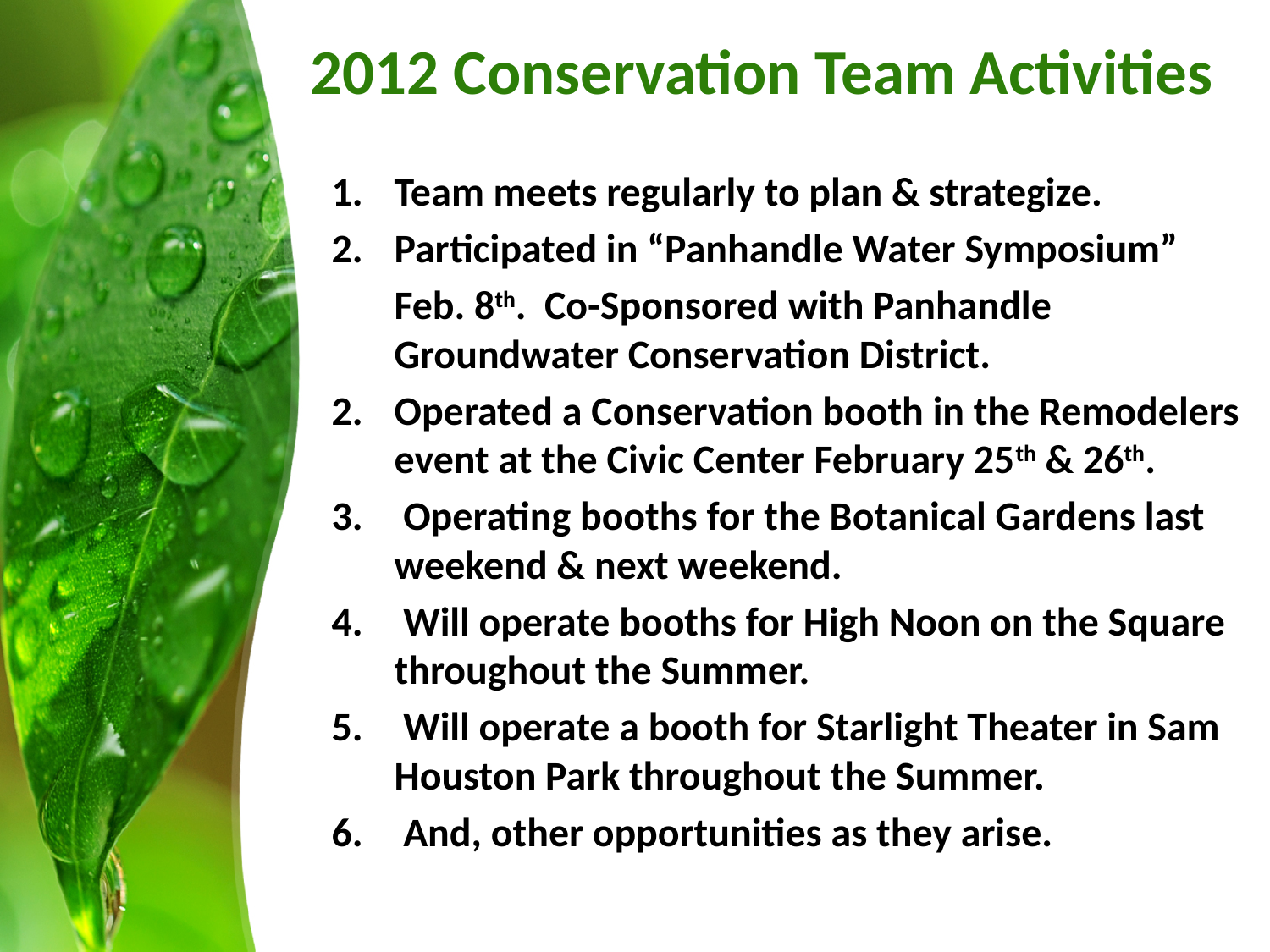

# 2012 Conservation Team Activities
Team meets regularly to plan & strategize.
Participated in “Panhandle Water Symposium”
	Feb. 8th.  Co-Sponsored with Panhandle Groundwater Conservation District.
Operated a Conservation booth in the Remodelers event at the Civic Center February 25th & 26th.
 Operating booths for the Botanical Gardens last weekend & next weekend.
 Will operate booths for High Noon on the Square throughout the Summer.
 Will operate a booth for Starlight Theater in Sam Houston Park throughout the Summer.
 And, other opportunities as they arise.